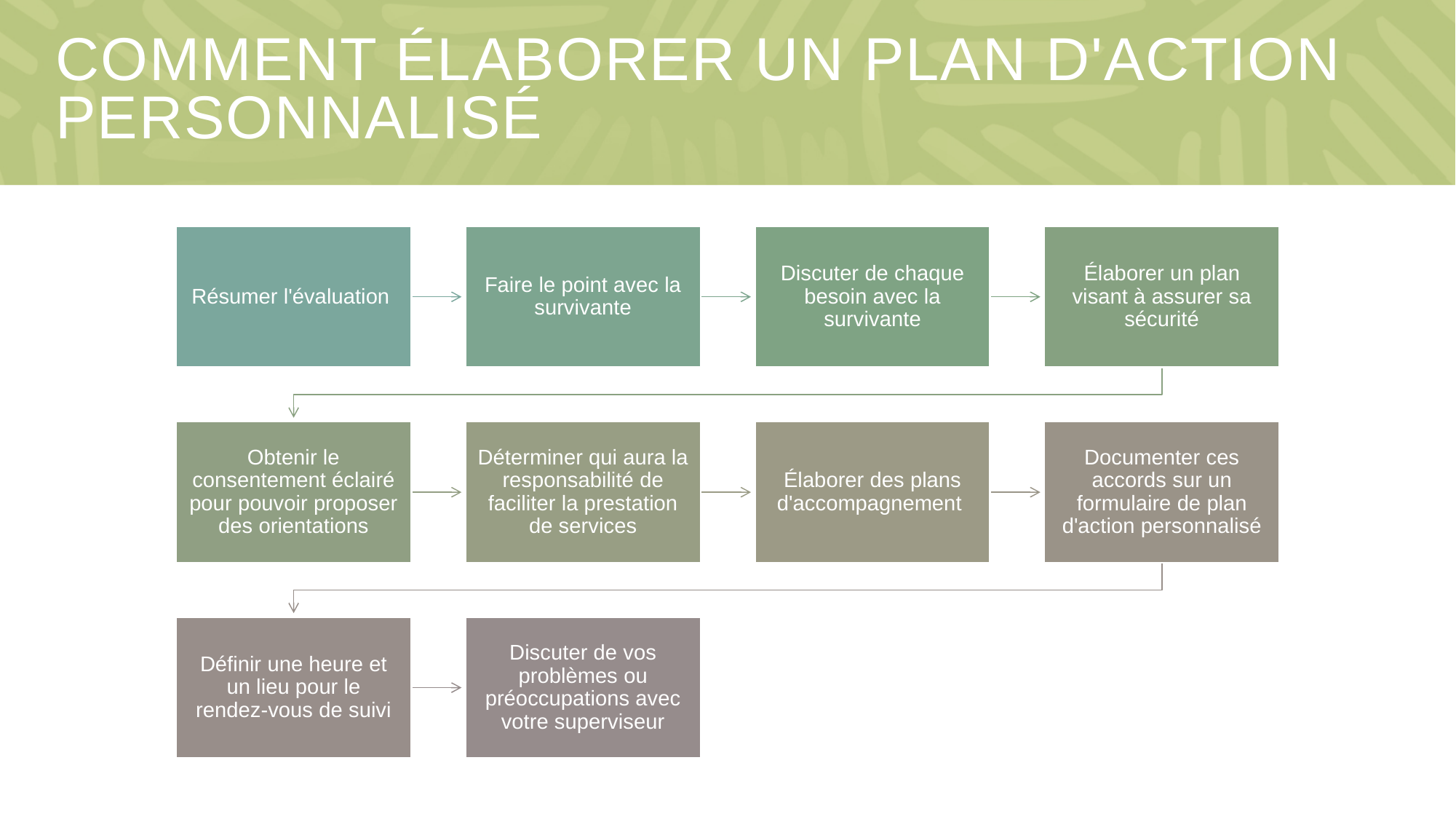

# Comment élaborer un plan d'action personnalisé

Résumer l'évaluation

Faire le point avec la survivante

Discuter de chaque besoin avec la survivante

Élaborer un plan visant à assurer sa sécurité

Obtenir le consentement éclairé pour pouvoir proposer des orientations

Déterminer qui aura la responsabilité de faciliter la prestation de services

Élaborer des plans d'accompagnement

Documenter ces accords sur un formulaire de plan d'action personnalisé

Définir une heure et un lieu pour le rendez-vous de suivi
Discuter de vos problèmes ou préoccupations avec votre superviseur